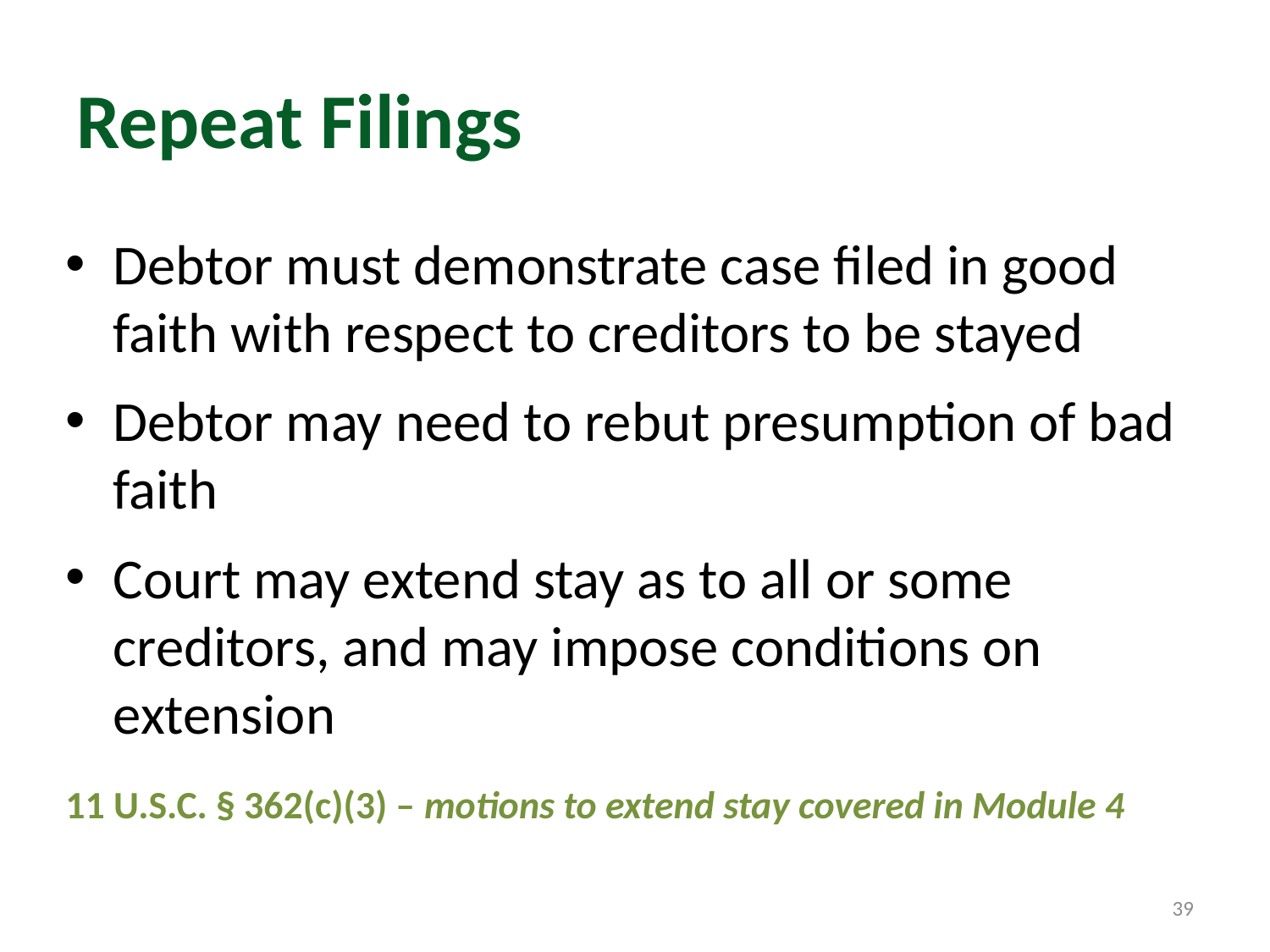

# Repeat Filings
Debtor must demonstrate case filed in good faith with respect to creditors to be stayed
Debtor may need to rebut presumption of bad faith
Court may extend stay as to all or some creditors, and may impose conditions on extension
11 U.S.C. § 362(c)(3) – motions to extend stay covered in Module 4
39